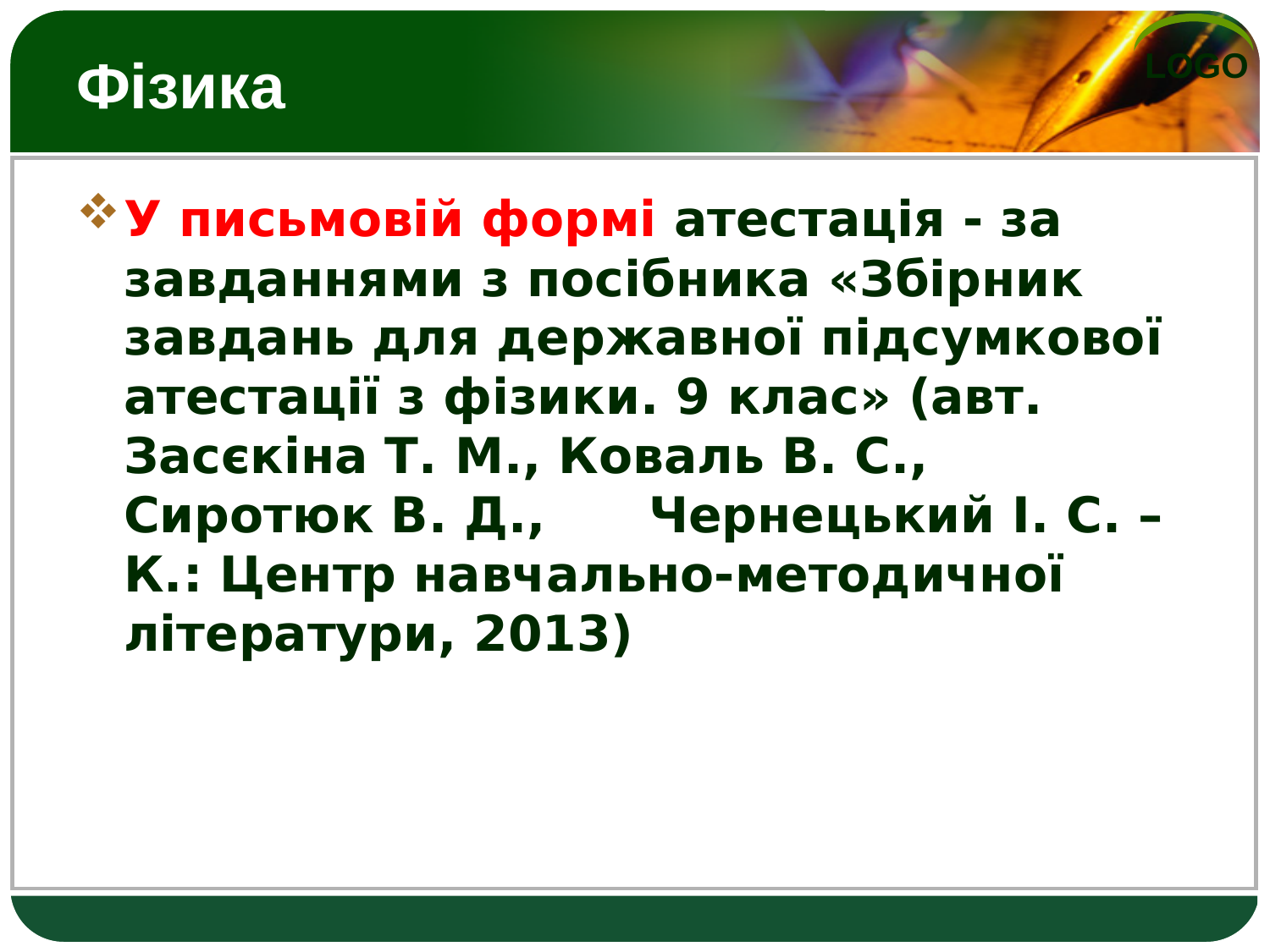

# Фізика
У письмовій формі атестація - за завданнями з посібника «Збірник завдань для державної підсумкової атестації з фізики. 9 клас» (авт. Засєкіна Т. М., Коваль В. С., Сиротюк В. Д.,      Чернецький І. С. – К.: Центр навчально-методичної літератури, 2013)